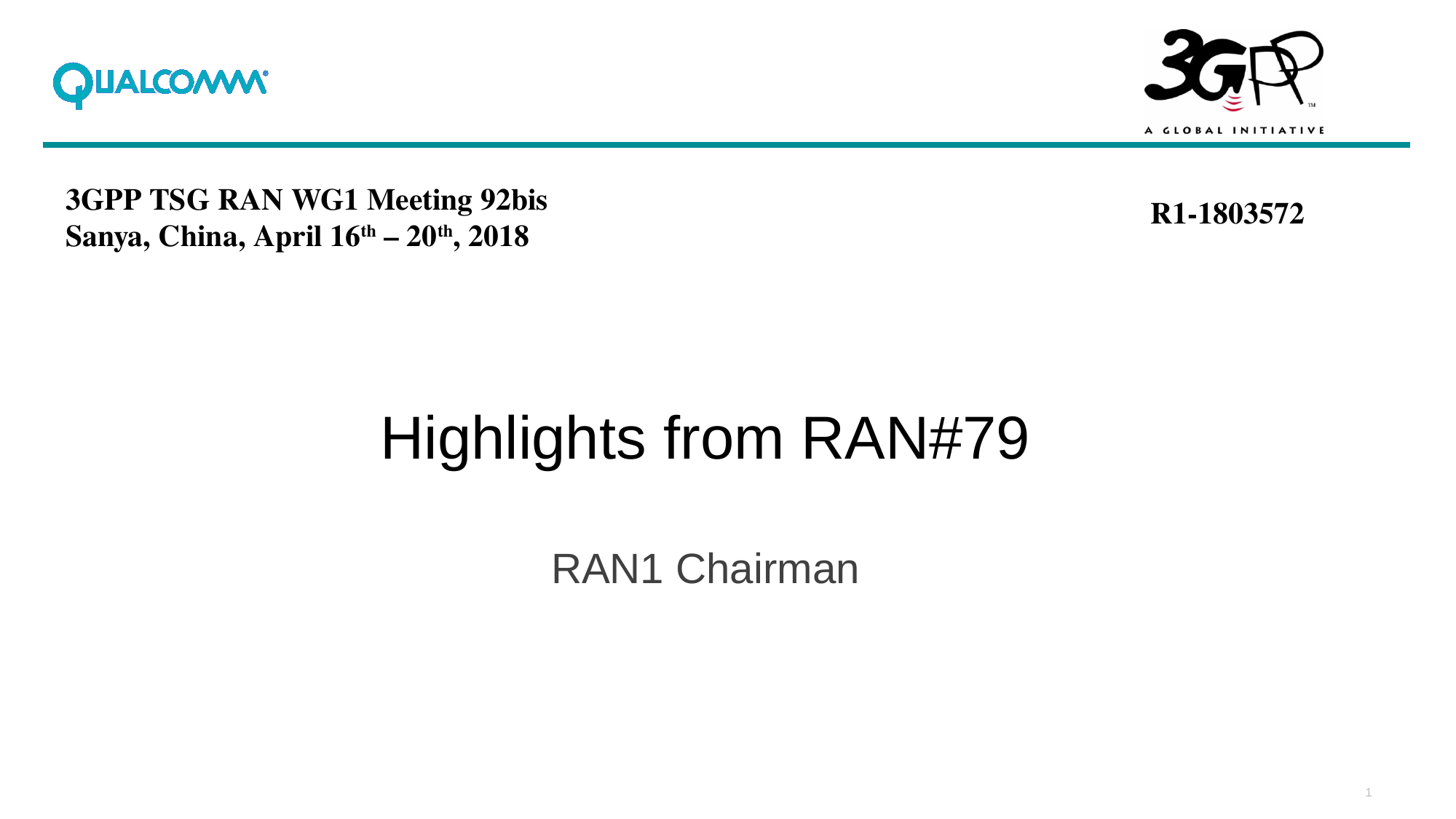

3GPP TSG RAN WG1 Meeting 92bis
Sanya, China, April 16th – 20th, 2018
R1-1803572
Highlights from RAN#79

RAN1 Chairman